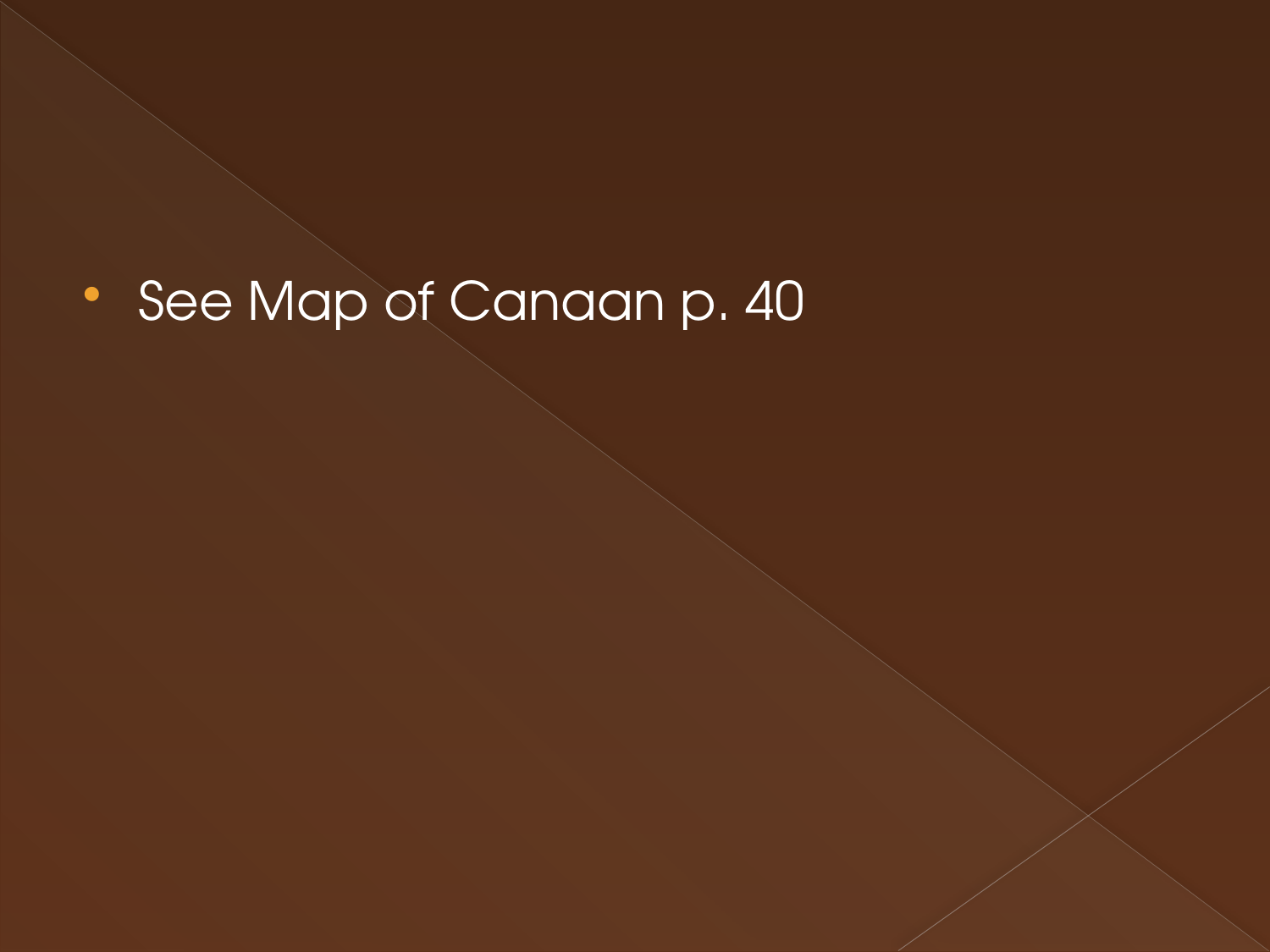

#
See Map of Canaan p. 40